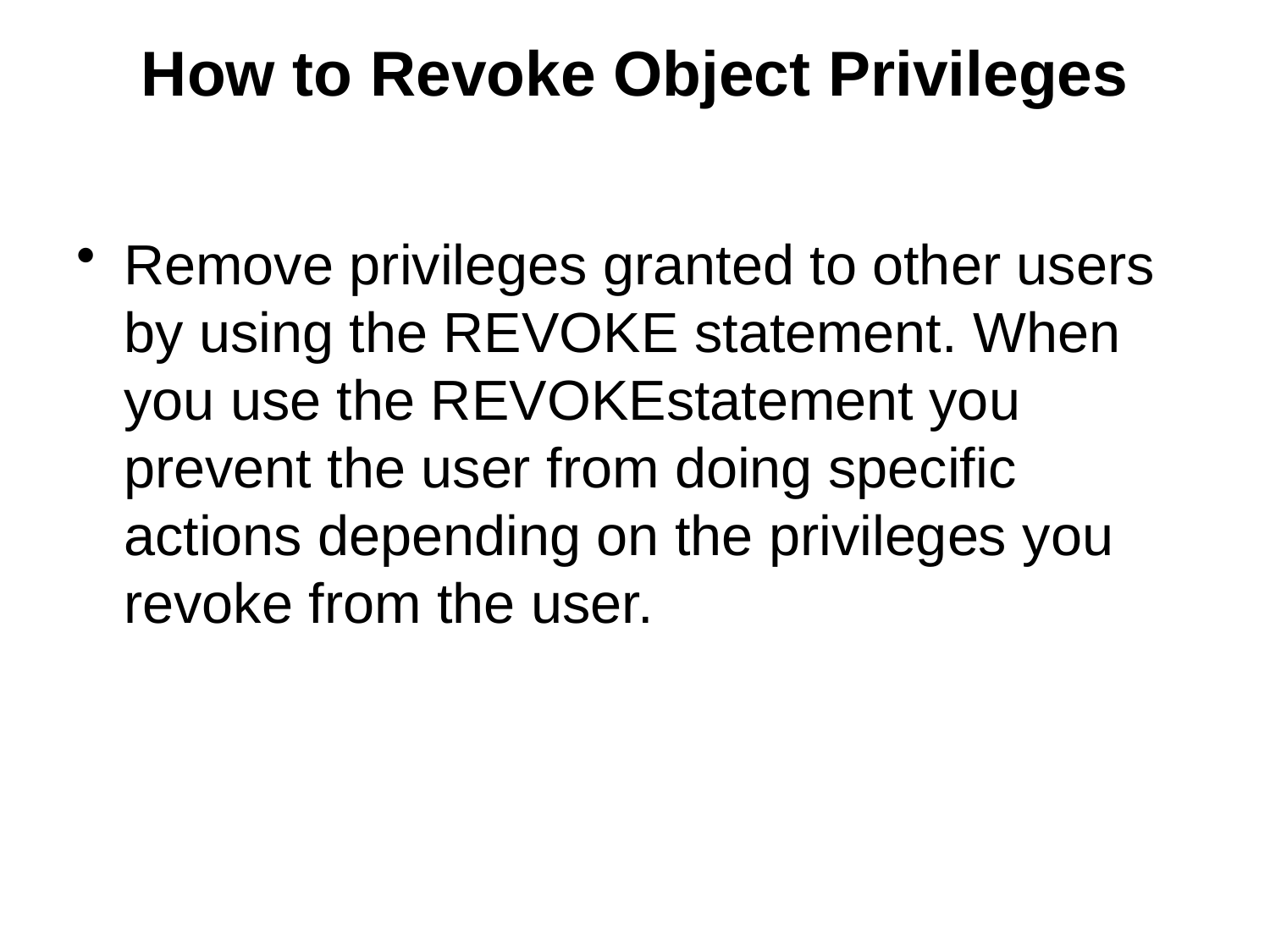

# How to Revoke Object Privileges
Remove privileges granted to other users by using the REVOKE statement. When you use the REVOKEstatement you prevent the user from doing specific actions depending on the privileges you revoke from the user.